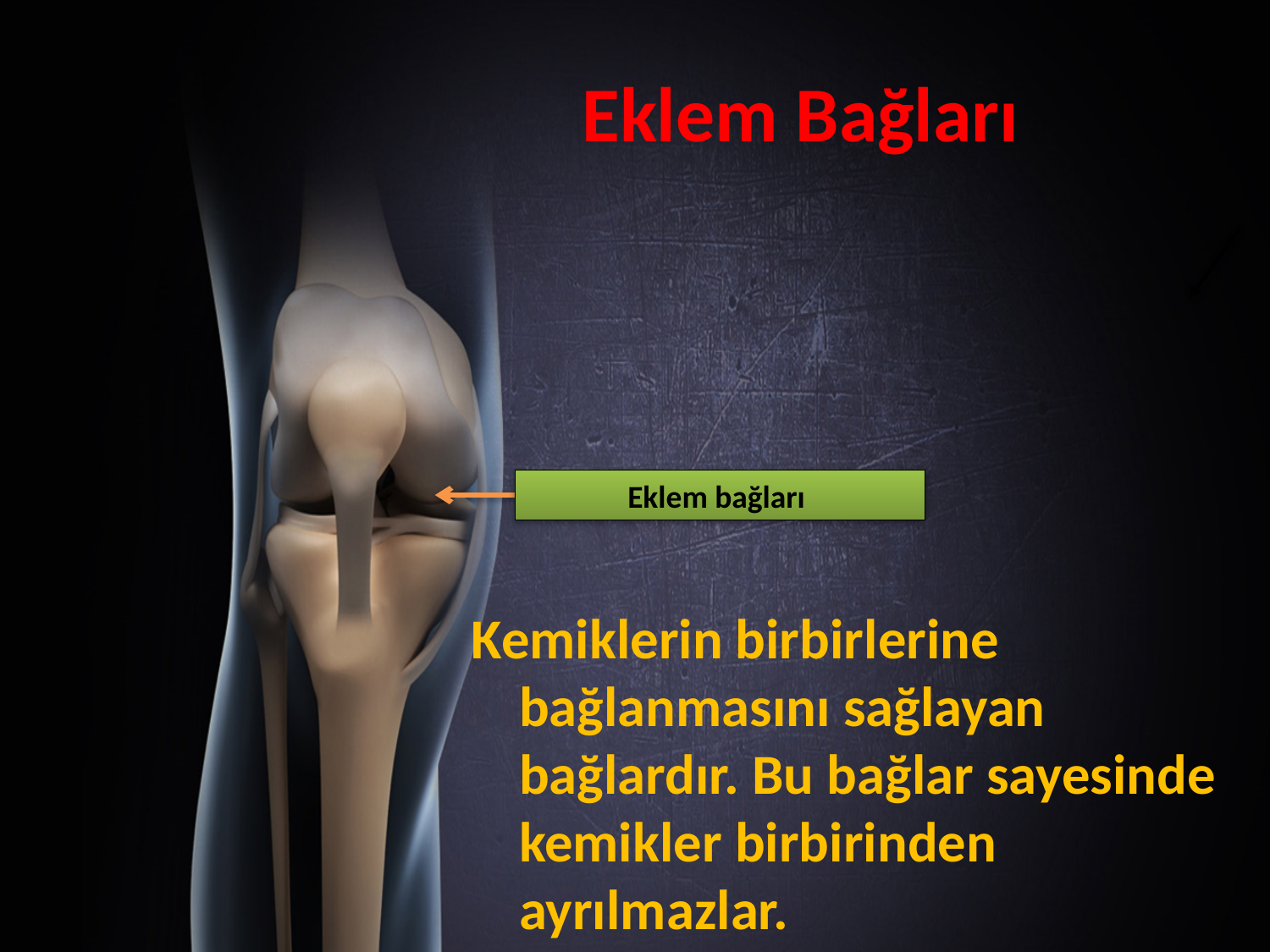

# Eklem Bağları
Eklem bağları
Kemiklerin birbirlerine bağlanmasını sağlayan bağlardır. Bu bağlar sayesinde kemikler birbirinden ayrılmazlar.